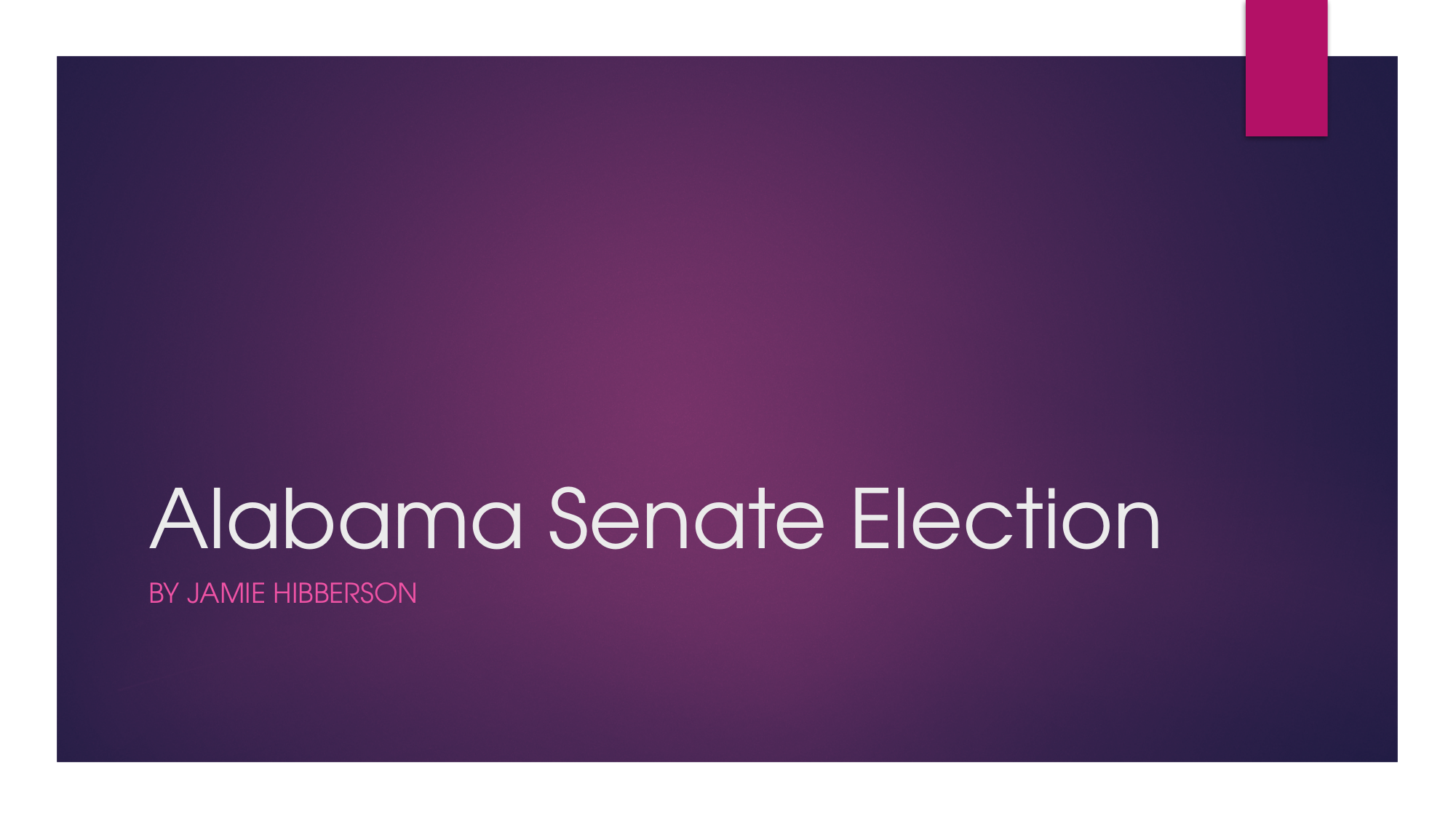

# Alabama Senate Election
By Jamie hibberson